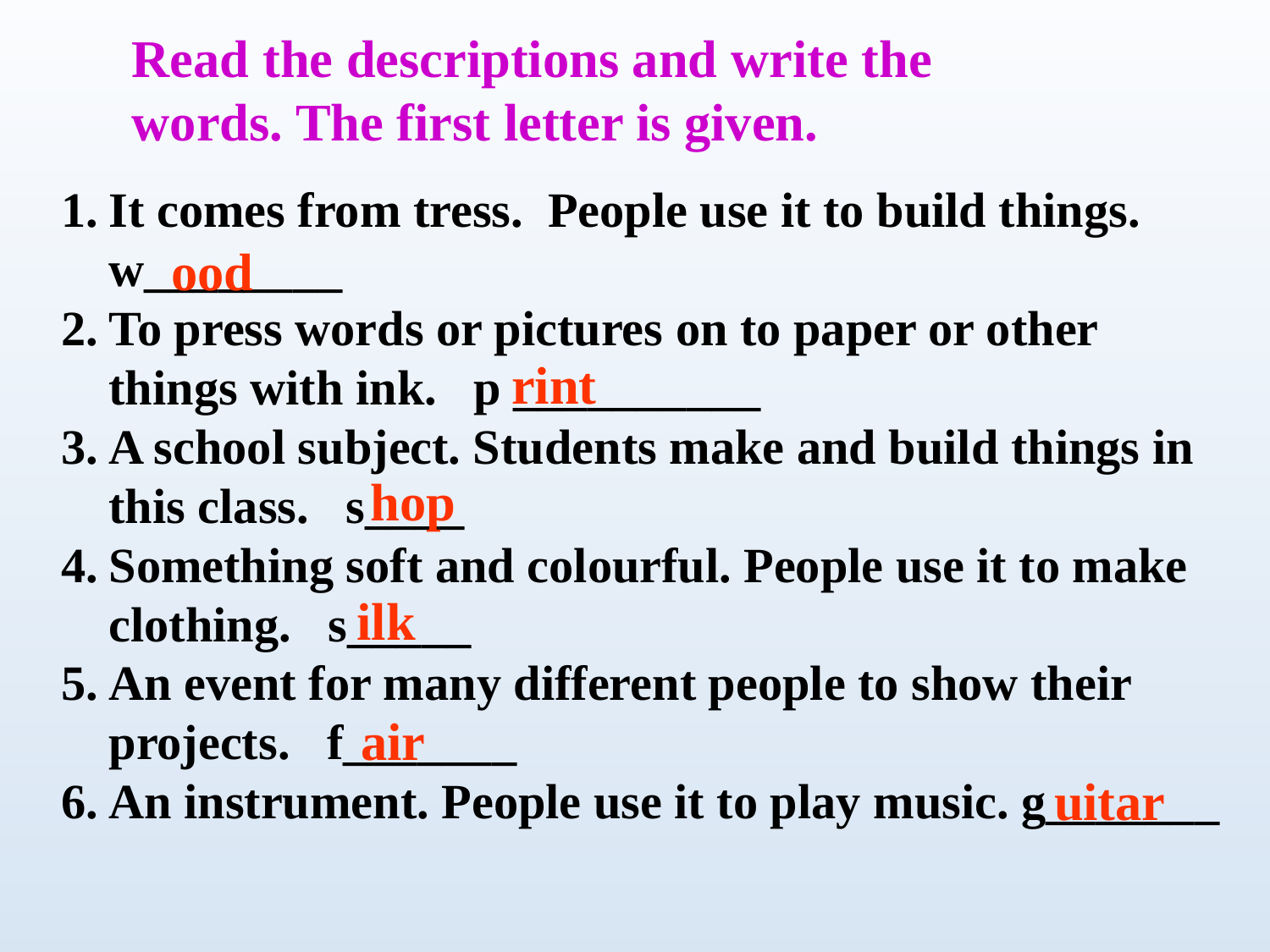

Read the descriptions and write the words. The first letter is given.
It comes from tress.  People use it to build things. w________
To press words or pictures on to paper or other things with ink.   p __________
A school subject. Students make and build things in this class.   s____
Something soft and colourful. People use it to make clothing.   s_____
An event for many different people to show their projects.   f_______
An instrument. People use it to play music. g_______
ood
rint
hop
ilk
air
uitar